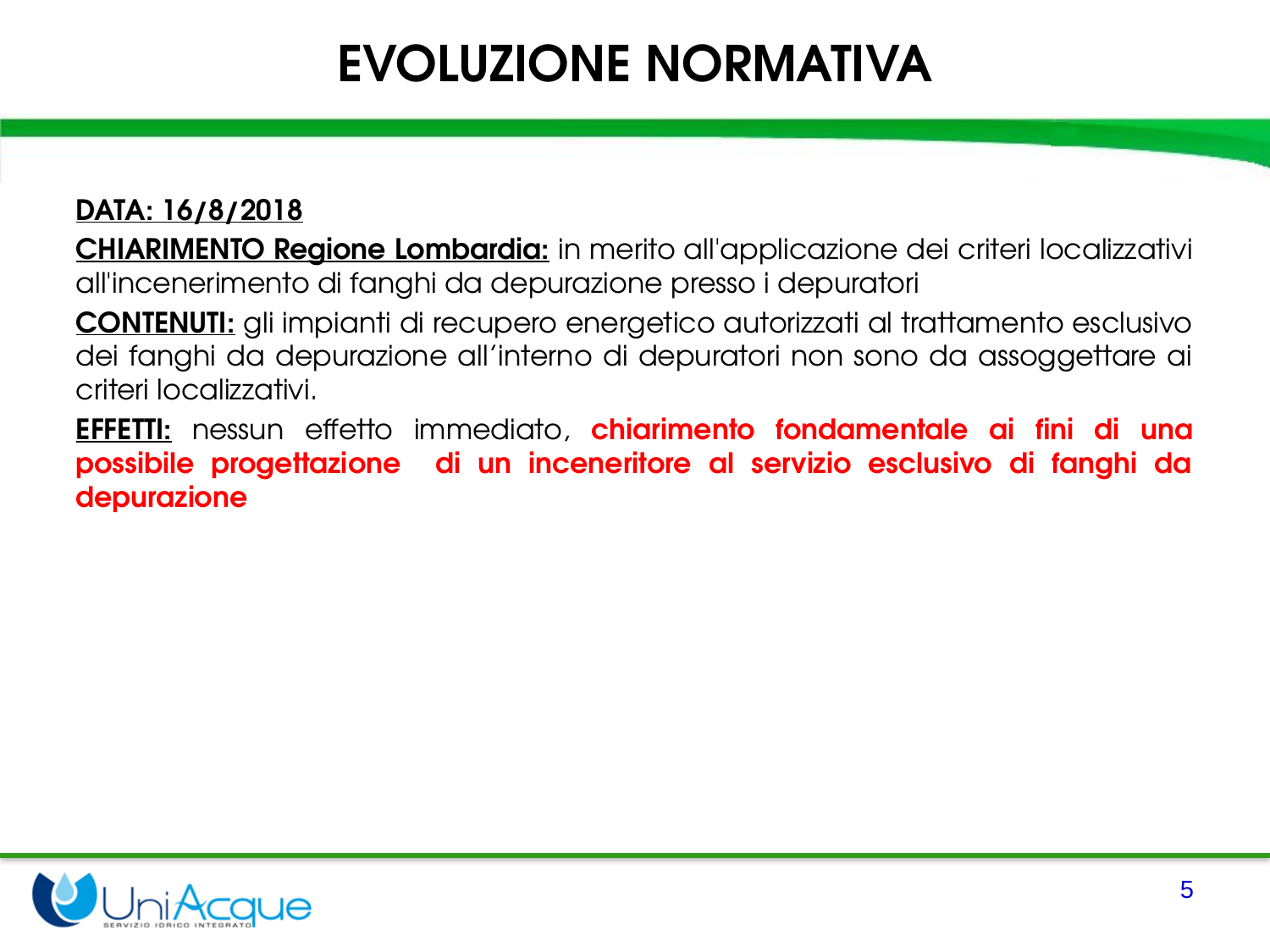

EVOLUZIONE NORMATIVA

DATA: 16/8/2018
CHIARIMENTO Regione Lombardia: in merito all'applicazione dei criteri localizzativi all'incenerimento di fanghi da depurazione presso i depuratori
CONTENUTI: gli impianti di recupero energetico autorizzati al trattamento esclusivo dei fanghi da depurazione all’interno di depuratori non sono da assoggettare ai criteri localizzativi.
EFFETTI: nessun effetto immediato, chiarimento fondamentale ai fini di una possibile progettazione  di un inceneritore al servizio esclusivo di fanghi da depurazione
5